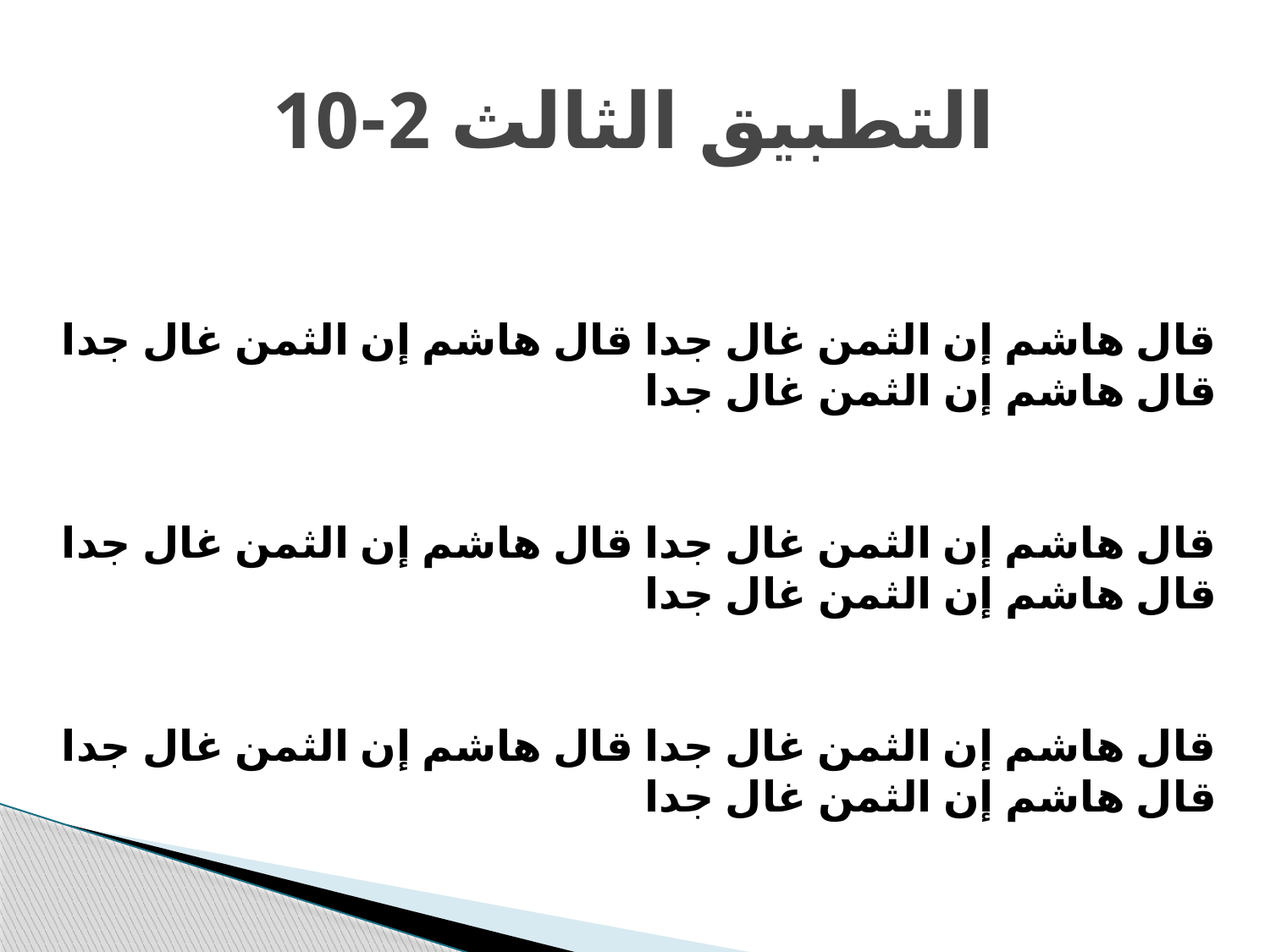

# التطبيق الثالث 2-10
قال هاشم إن الثمن غال جدا قال هاشم إن الثمن غال جدا قال هاشم إن الثمن غال جدا
قال هاشم إن الثمن غال جدا قال هاشم إن الثمن غال جدا قال هاشم إن الثمن غال جدا
قال هاشم إن الثمن غال جدا قال هاشم إن الثمن غال جدا قال هاشم إن الثمن غال جدا